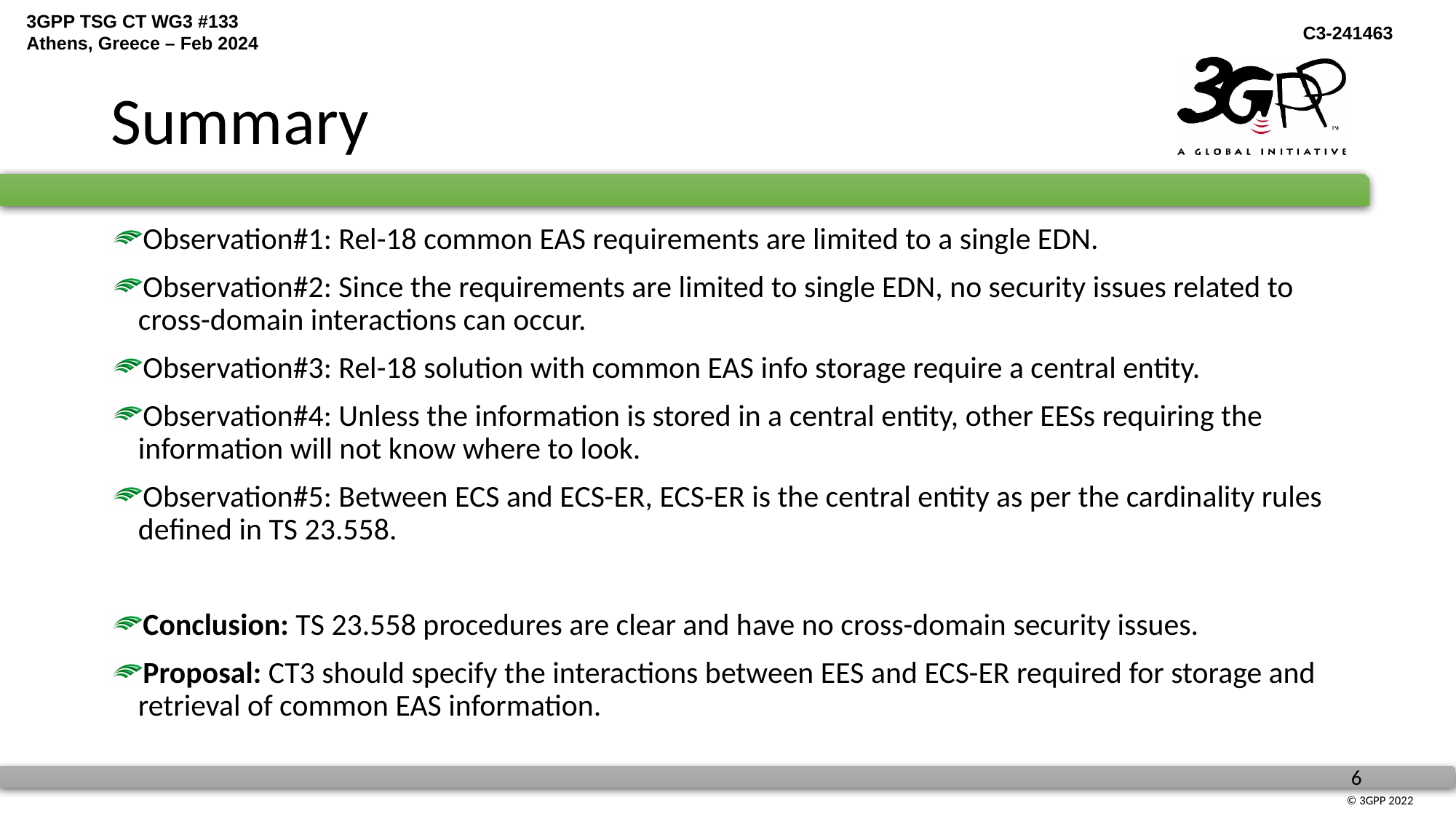

# Summary
Observation#1: Rel-18 common EAS requirements are limited to a single EDN.
Observation#2: Since the requirements are limited to single EDN, no security issues related to cross-domain interactions can occur.
Observation#3: Rel-18 solution with common EAS info storage require a central entity.
Observation#4: Unless the information is stored in a central entity, other EESs requiring the information will not know where to look.
Observation#5: Between ECS and ECS-ER, ECS-ER is the central entity as per the cardinality rules defined in TS 23.558.

Conclusion: TS 23.558 procedures are clear and have no cross-domain security issues.
Proposal: CT3 should specify the interactions between EES and ECS-ER required for storage and retrieval of common EAS information.